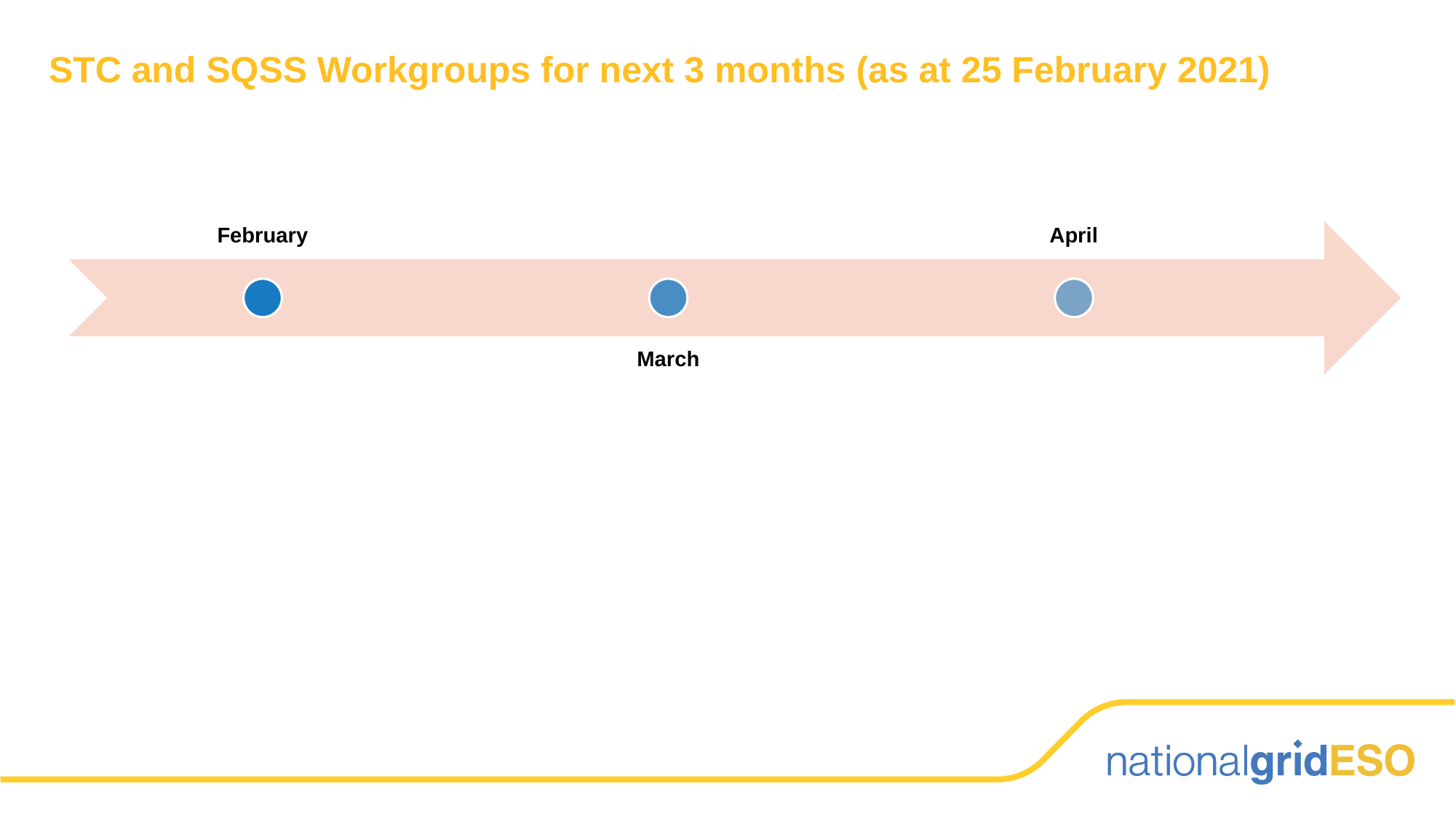

STC and SQSS Workgroups for next 3 months (as at 25 February 2021)
February
March
April